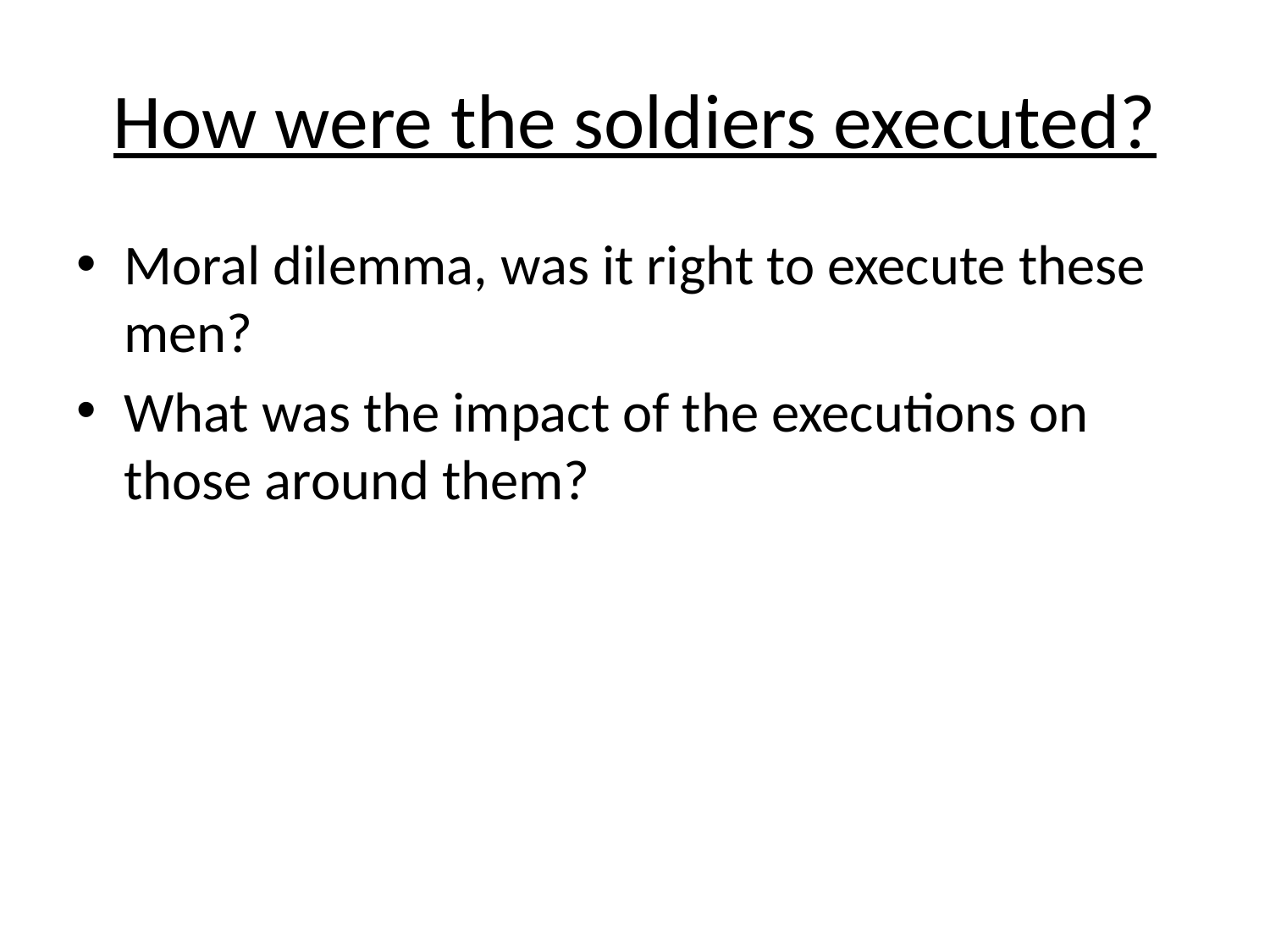

# How were the soldiers executed?
Moral dilemma, was it right to execute these men?
What was the impact of the executions on those around them?